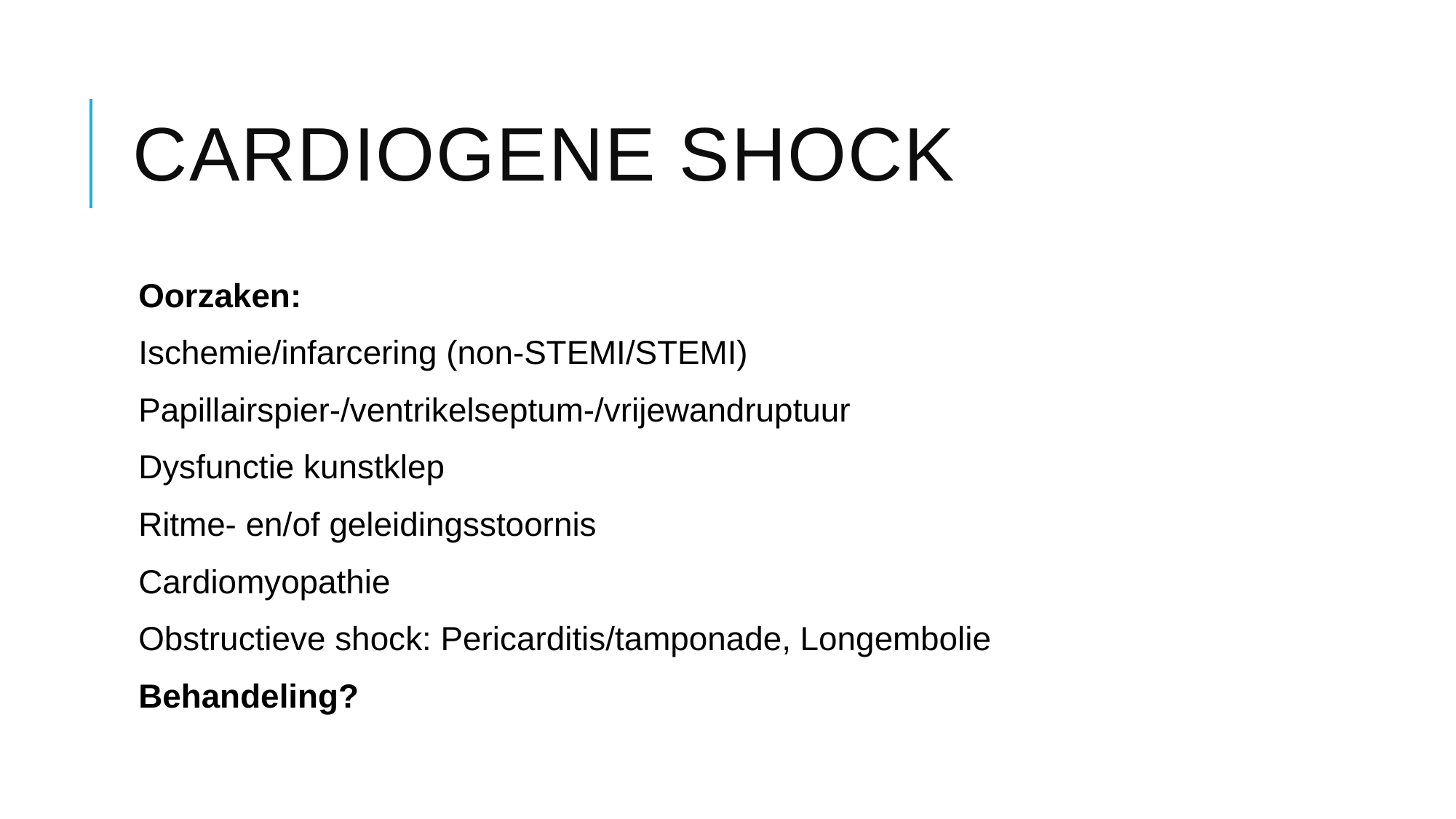

# Cardiogene shock
Oorzaken:
Ischemie/infarcering (non-STEMI/STEMI)
Papillairspier-/ventrikelseptum-/vrijewandruptuur
Dysfunctie kunstklep
Ritme- en/of geleidingsstoornis
Cardiomyopathie
Obstructieve shock: Pericarditis/tamponade, Longembolie
Behandeling?